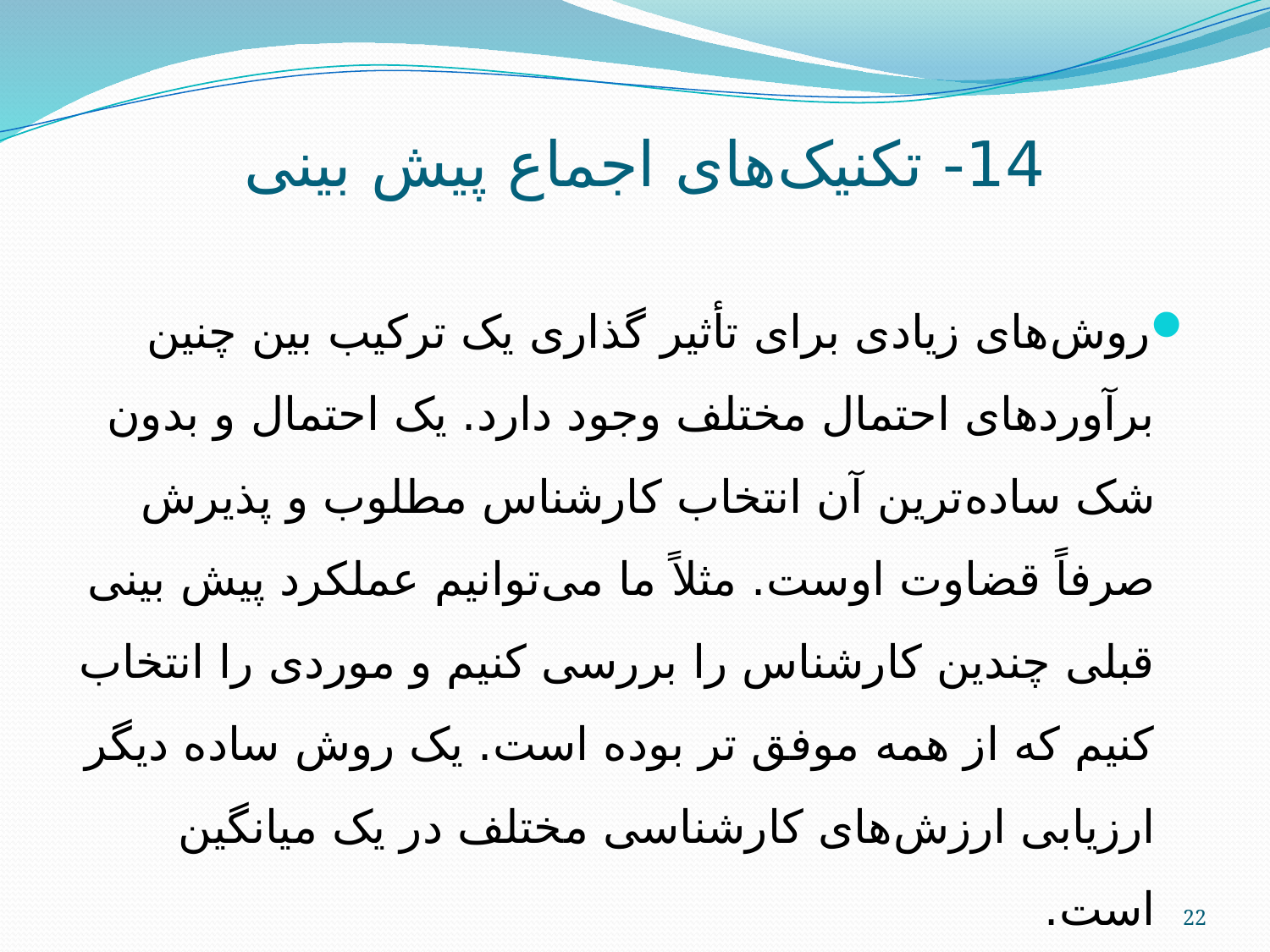

# 14- تکنیک‌های اجماع پیش بینی
روش‌های زیادی برای تأثیر گذاری یک ترکیب بین چنین برآوردهای احتمال مختلف وجود دارد. یک احتمال و بدون شک ساده‌ترین آن انتخاب کارشناس مطلوب و پذیرش صرفاً قضاوت اوست. مثلاً ما می‌توانیم عملکرد پیش بینی قبلی چندین کارشناس را بررسی کنیم و موردی را انتخاب کنیم که از همه موفق تر بوده است. یک روش ساده دیگر ارزیابی ارزش‌های کارشناسی مختلف در یک میانگین است.
22